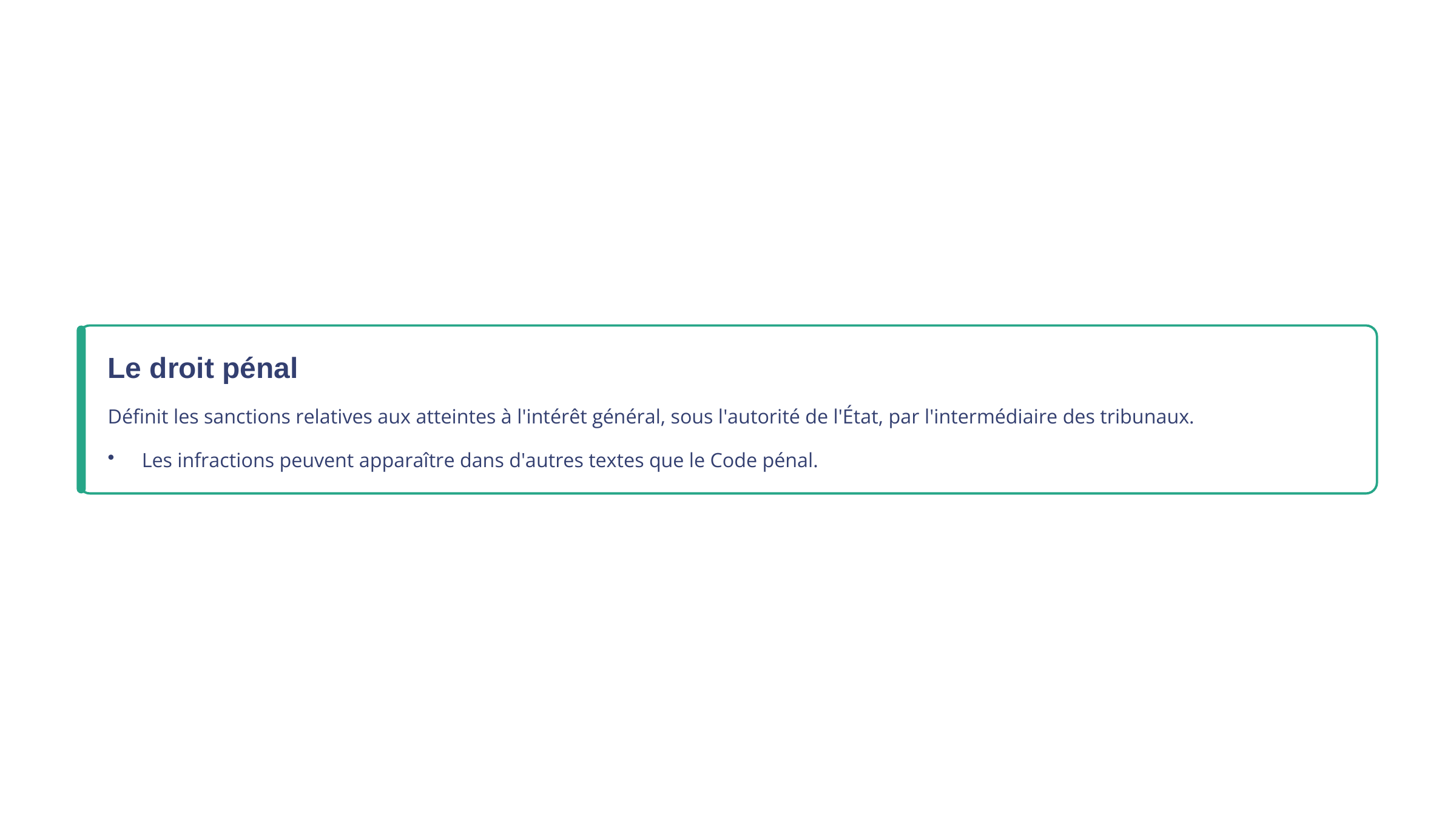

Le droit pénal
Définit les sanctions relatives aux atteintes à l'intérêt général, sous l'autorité de l'État, par l'intermédiaire des tribunaux.
Les infractions peuvent apparaître dans d'autres textes que le Code pénal.